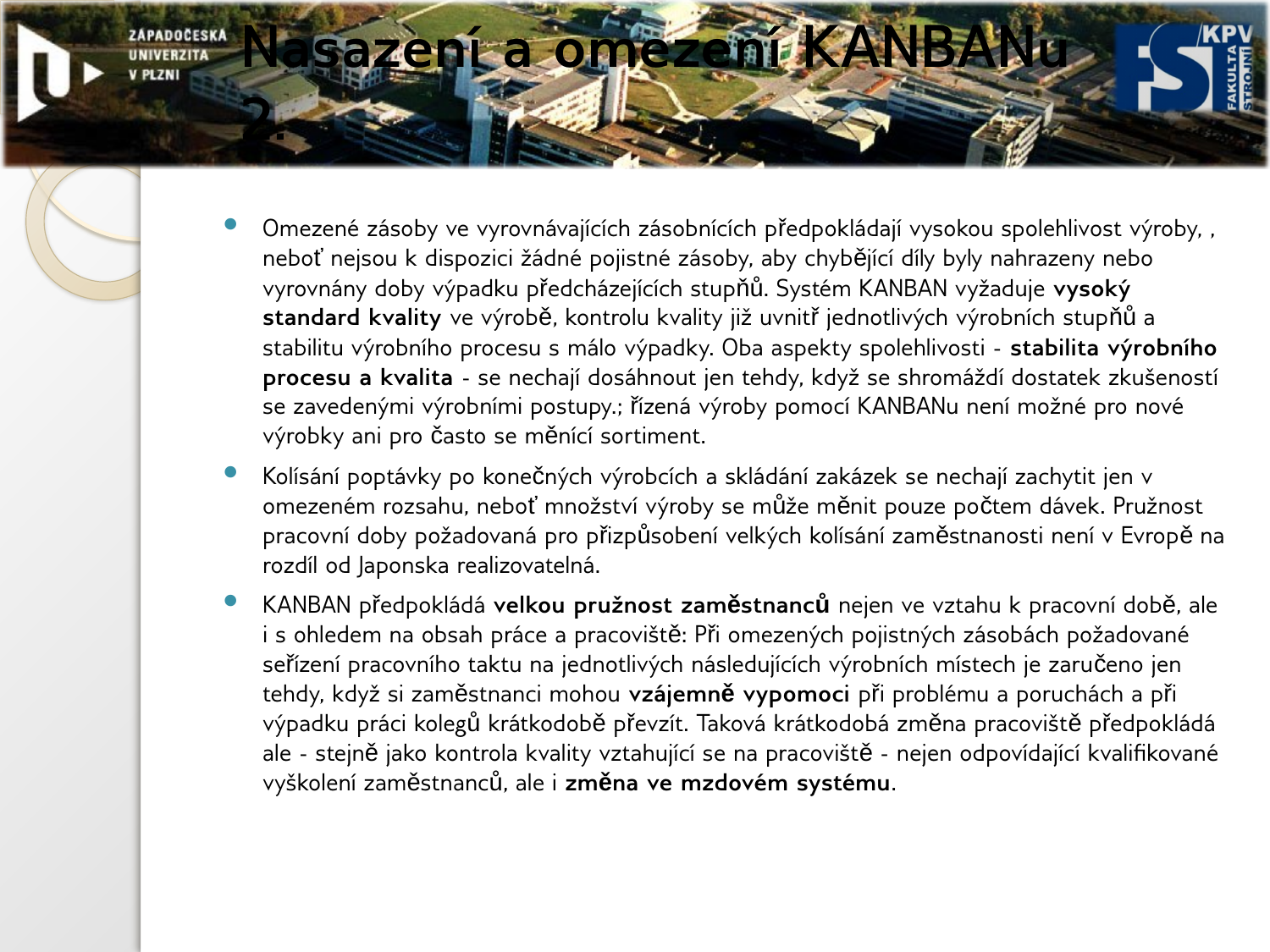

# Nasazení a omezení KANBANu 2.
Omezené zásoby ve vyrovnávajících zásobnících předpokládají vysokou spolehlivost výroby, , neboť nejsou k dispozici žádné pojistné zásoby, aby chybějící díly byly nahrazeny nebo vyrovnány doby výpadku předcházejících stupňů. Systém KANBAN vyžaduje vysoký standard kvality ve výrobě, kontrolu kvality již uvnitř jednotlivých výrobních stupňů a stabilitu výrobního procesu s málo výpadky. Oba aspekty spolehlivosti - stabilita výrobního procesu a kvalita - se nechají dosáhnout jen tehdy, když se shromáždí dostatek zkušeností se zavedenými výrobními postupy.; řízená výroby pomocí KANBANu není možné pro nové výrobky ani pro často se měnící sortiment.
Kolísání poptávky po konečných výrobcích a skládání zakázek se nechají zachytit jen v omezeném rozsahu, neboť množství výroby se může měnit pouze počtem dávek. Pružnost pracovní doby požadovaná pro přizpůsobení velkých kolísání zaměstnanosti není v Evropě na rozdíl od Japonska realizovatelná.
KANBAN předpokládá velkou pružnost zaměstnanců nejen ve vztahu k pracovní době, ale i s ohledem na obsah práce a pracoviště: Při omezených pojistných zásobách požadované seřízení pracovního taktu na jednotlivých následujících výrobních místech je zaručeno jen tehdy, když si zaměstnanci mohou vzájemně vypomoci při problému a poruchách a při výpadku práci kolegů krátkodobě převzít. Taková krátkodobá změna pracoviště předpokládá ale - stejně jako kontrola kvality vztahující se na pracoviště - nejen odpovídající kvalifikované vyškolení zaměstnanců, ale i změna ve mzdovém systému.